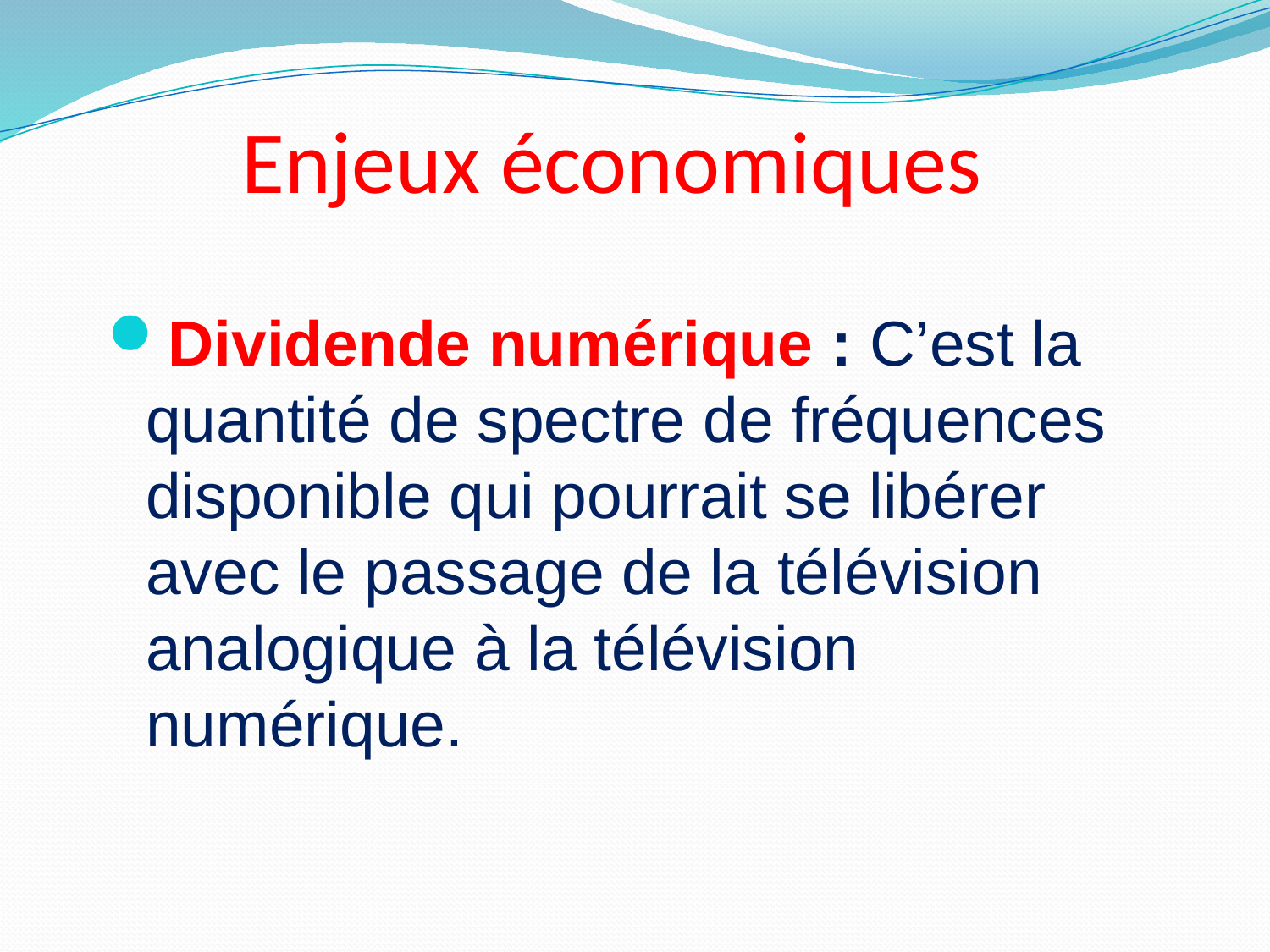

# Enjeux économiques
Dividende numérique : C’est la quantité de spectre de fréquences disponible qui pourrait se libérer avec le passage de la télévision analogique à la télévision numérique.